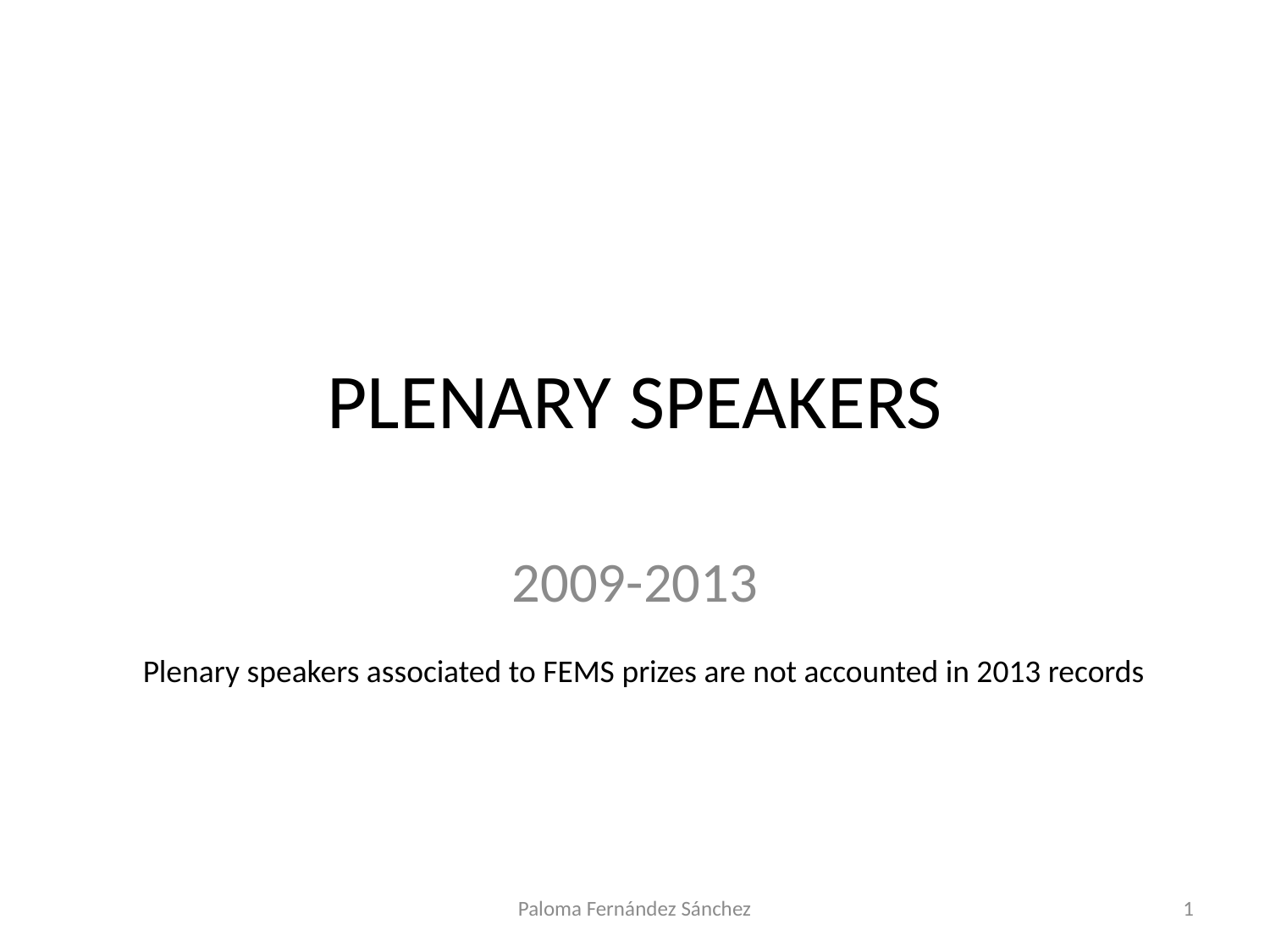

# PLENARY SPEAKERS
2009-2013
Plenary speakers associated to FEMS prizes are not accounted in 2013 records
Paloma Fernández Sánchez
1